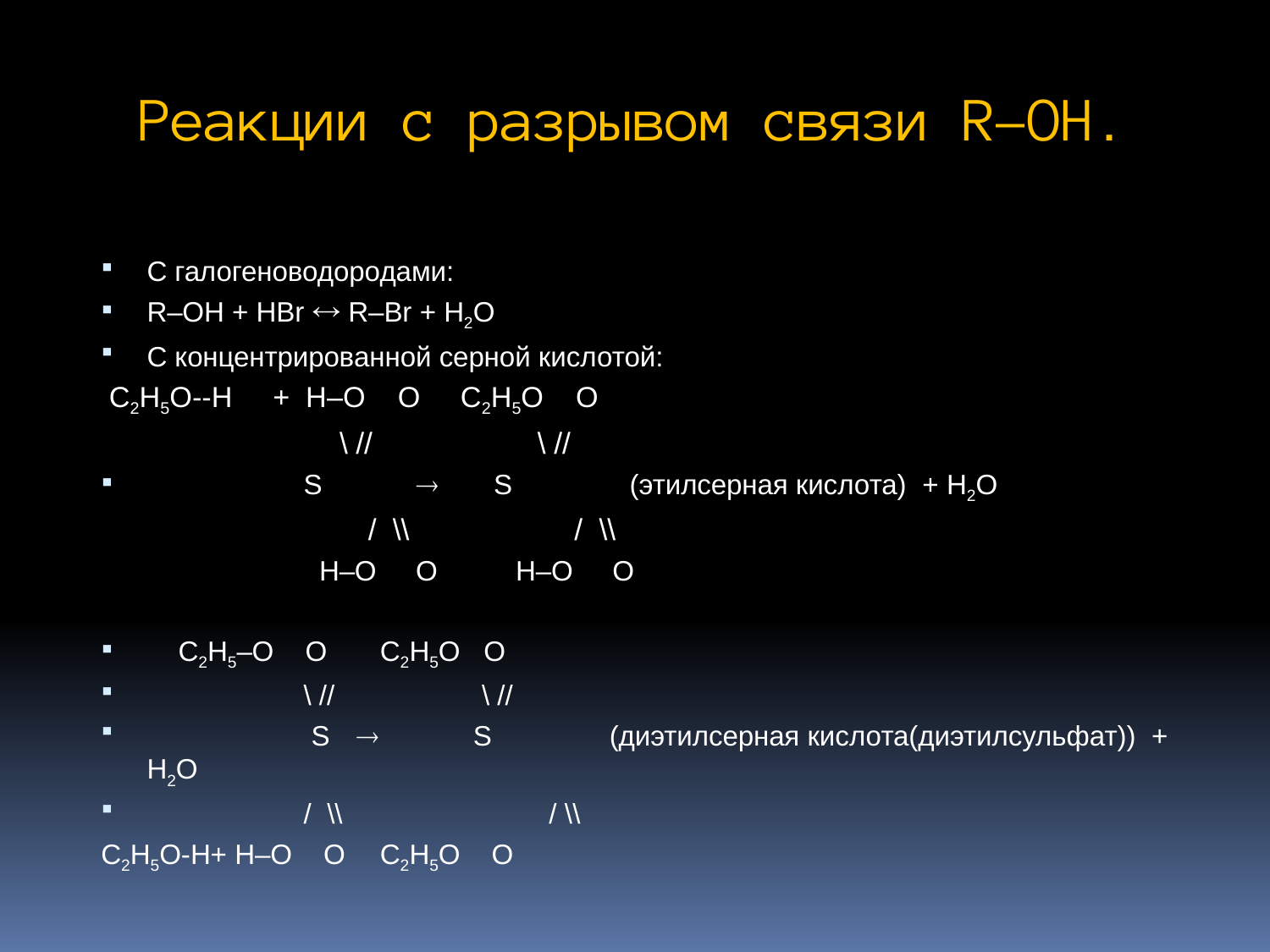

# Реакции с разрывом связи R–OH.
С галогеноводородами:
R–OH + HBr ↔ R–Br + H2O
С концентрированной серной кислотой:
 C2H5O--H     +  H–O    O     C2H5O    O
		                  \ //                    \ //
	                    S            →       S               (этилсерная кислота)  + H2O
                     /  \\                    /  \\
	                      H–O     O          H–O     O

    C2H5–O    O	    C2H5O   O
                    \ //	                 \ //
                     S	 →            S               (диэтилсерная кислота(диэтилсульфат))  + H2O
                    /  \\ 	                 / \\
C2H5O-H+ H–O    O	    C2H5O    O